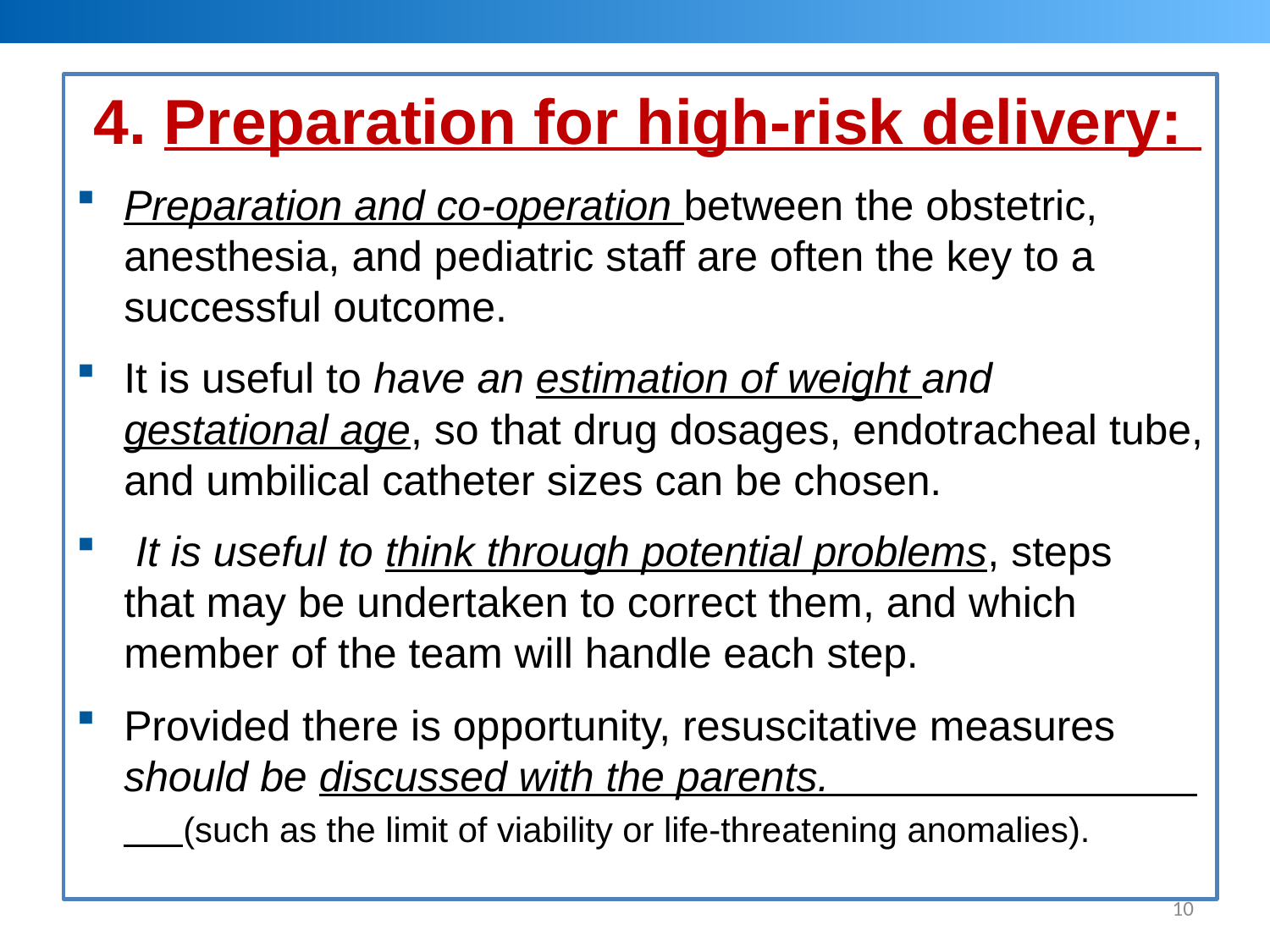

4. Preparation for high-risk delivery:
Preparation and co-operation between the obstetric, anesthesia, and pediatric staff are often the key to a successful outcome.
It is useful to have an estimation of weight and gestational age, so that drug dosages, endotracheal tube, and umbilical catheter sizes can be chosen.
 It is useful to think through potential problems, steps  that may be undertaken to correct them, and which member of the team will handle each step.
Provided there is opportunity, resuscitative measures should be discussed with the parents.                                     (such as the limit of viability or life-threatening anomalies).
10